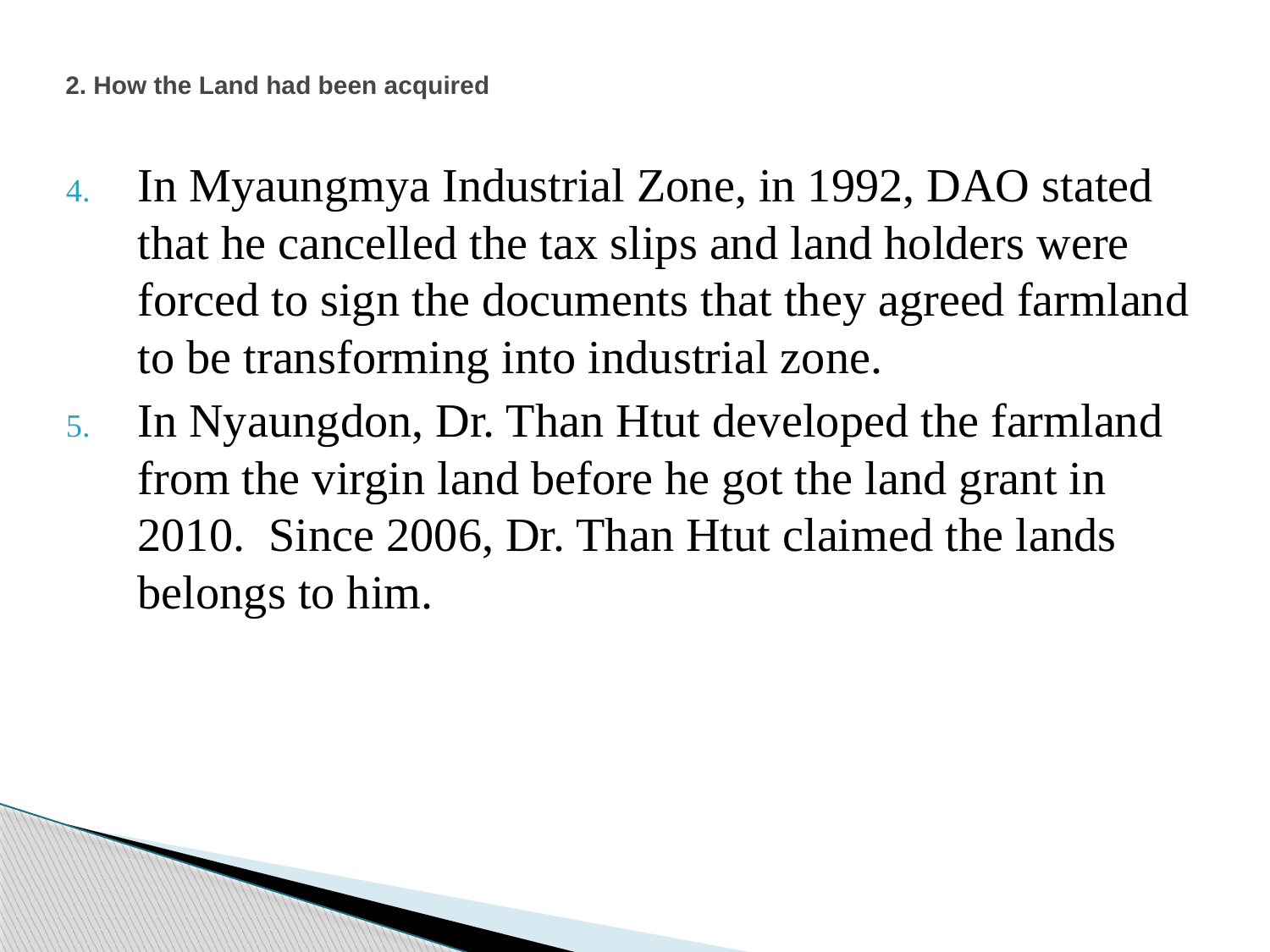

# 2. How the Land had been acquired
In Myaungmya Industrial Zone, in 1992, DAO stated that he cancelled the tax slips and land holders were forced to sign the documents that they agreed farmland to be transforming into industrial zone.
In Nyaungdon, Dr. Than Htut developed the farmland from the virgin land before he got the land grant in 2010.  Since 2006, Dr. Than Htut claimed the lands belongs to him.